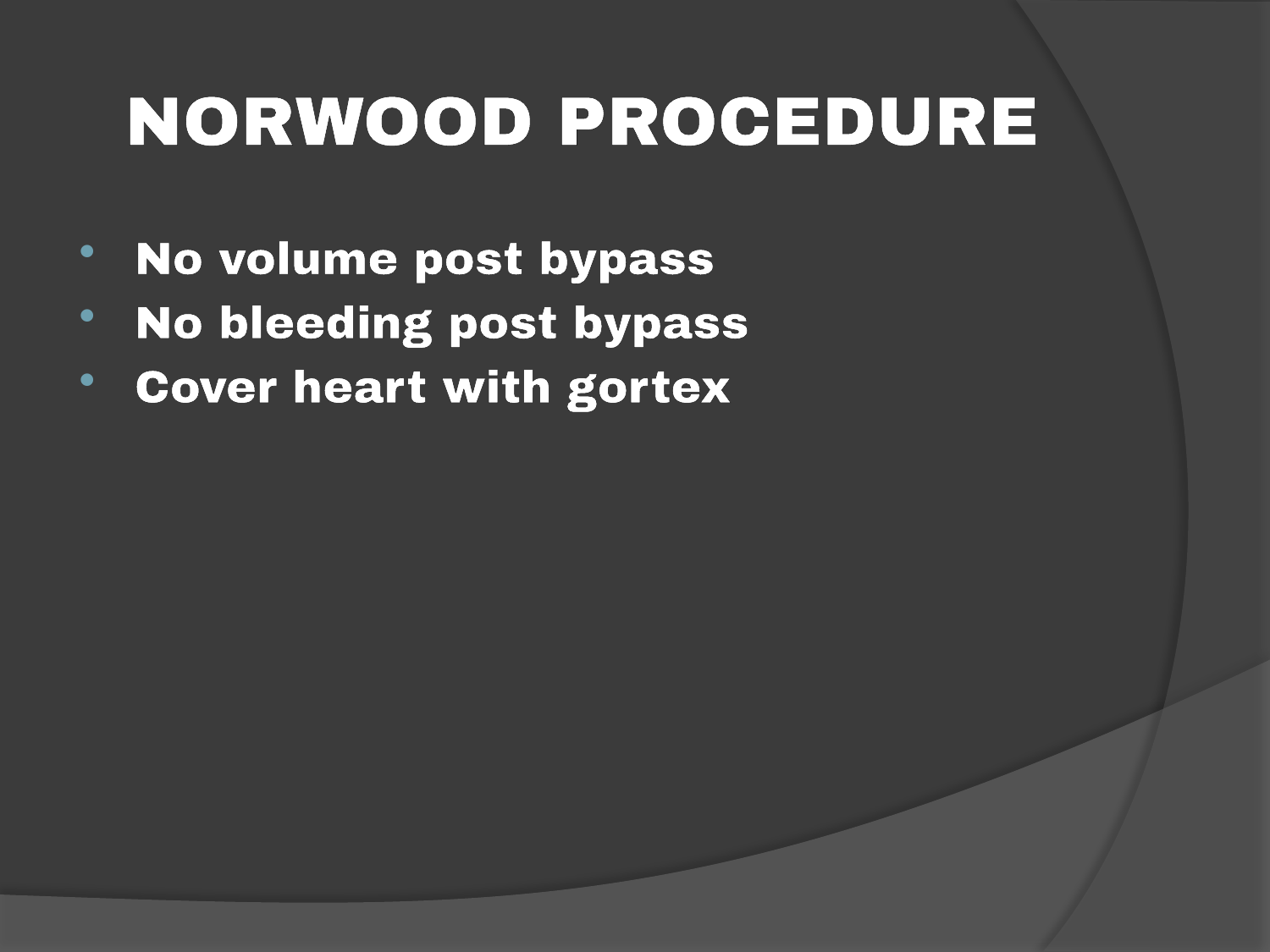

# NORWOOD PROCEDURE
No volume post bypass
No bleeding post bypass
Cover heart with gortex